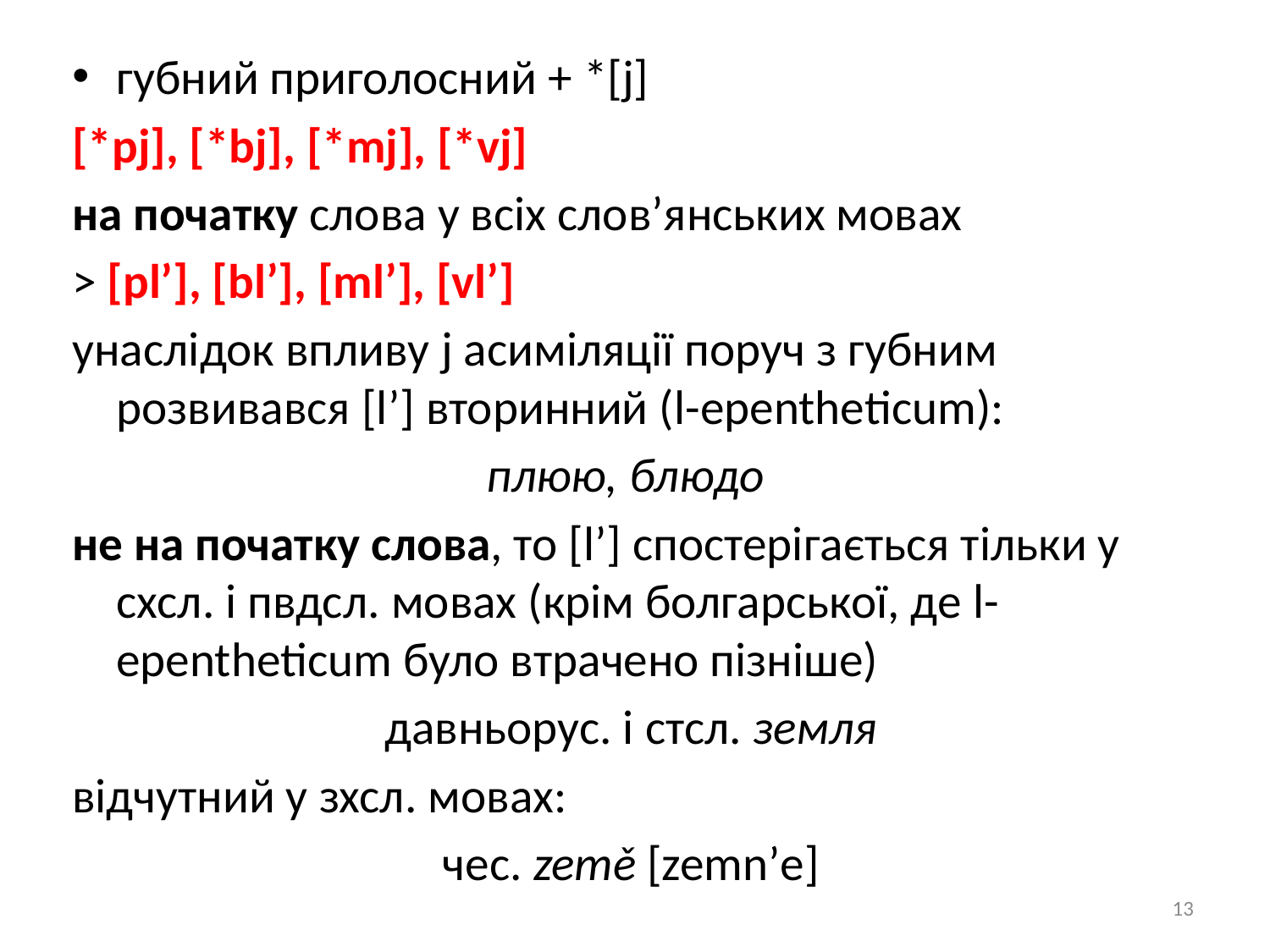

губний приголосний + *[j]
[*pj], [*bj], [*mj], [*vj]
на початку слова у всіх слов’янських мовах
> [pl’], [bl’], [ml’], [vl’]
унаслідок впливу j асиміляції поруч з губним розвивався [l’] вторинний (l-epentheticum):
плюю, блюдо
не на початку слова, то [l’] спостерігається тільки у схсл. і пвдсл. мовах (крім болгарської, де l-epentheticum було втрачено пізніше)
давньорус. і стсл. земля
відчутний у зхсл. мовах:
чес. země [zemn’e]
13